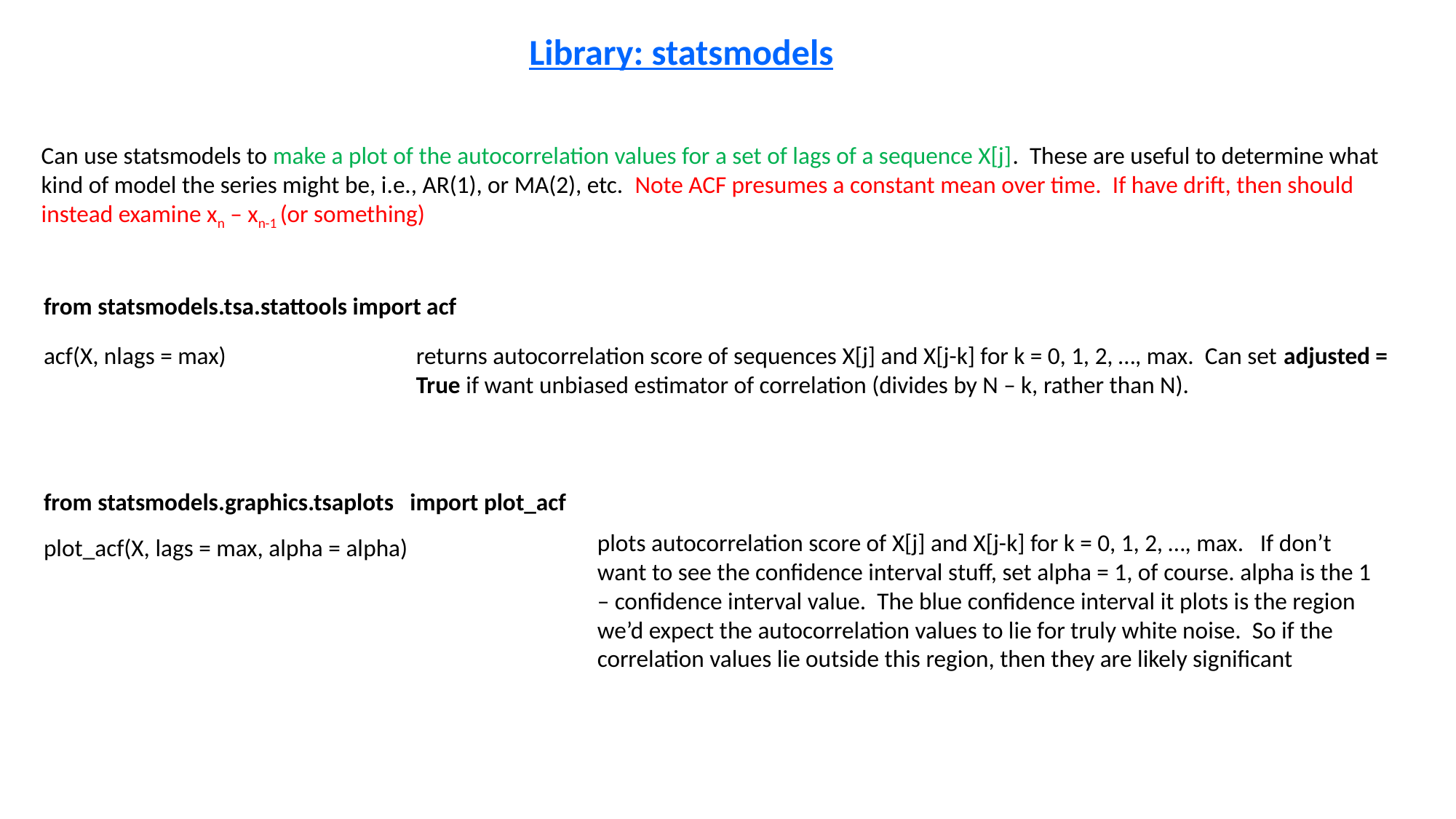

Library: statsmodels
Can use statsmodels to make a plot of the autocorrelation values for a set of lags of a sequence X[j].  These are useful to determine what kind of model the series might be, i.e., AR(1), or MA(2), etc.  Note ACF presumes a constant mean over time.  If have drift, then should instead examine xn – xn-1 (or something)
from statsmodels.tsa.stattools import acf
acf(X, nlags = max)
returns autocorrelation score of sequences X[j] and X[j-k] for k = 0, 1, 2, …, max.  Can set adjusted = True if want unbiased estimator of correlation (divides by N – k, rather than N).
from statsmodels.graphics.tsaplots   import plot_acf
plots autocorrelation score of X[j] and X[j-k] for k = 0, 1, 2, …, max.   If don’t want to see the confidence interval stuff, set alpha = 1, of course. alpha is the 1 – confidence interval value.  The blue confidence interval it plots is the region we’d expect the autocorrelation values to lie for truly white noise.  So if the correlation values lie outside this region, then they are likely significant
plot_acf(X, lags = max, alpha = alpha)